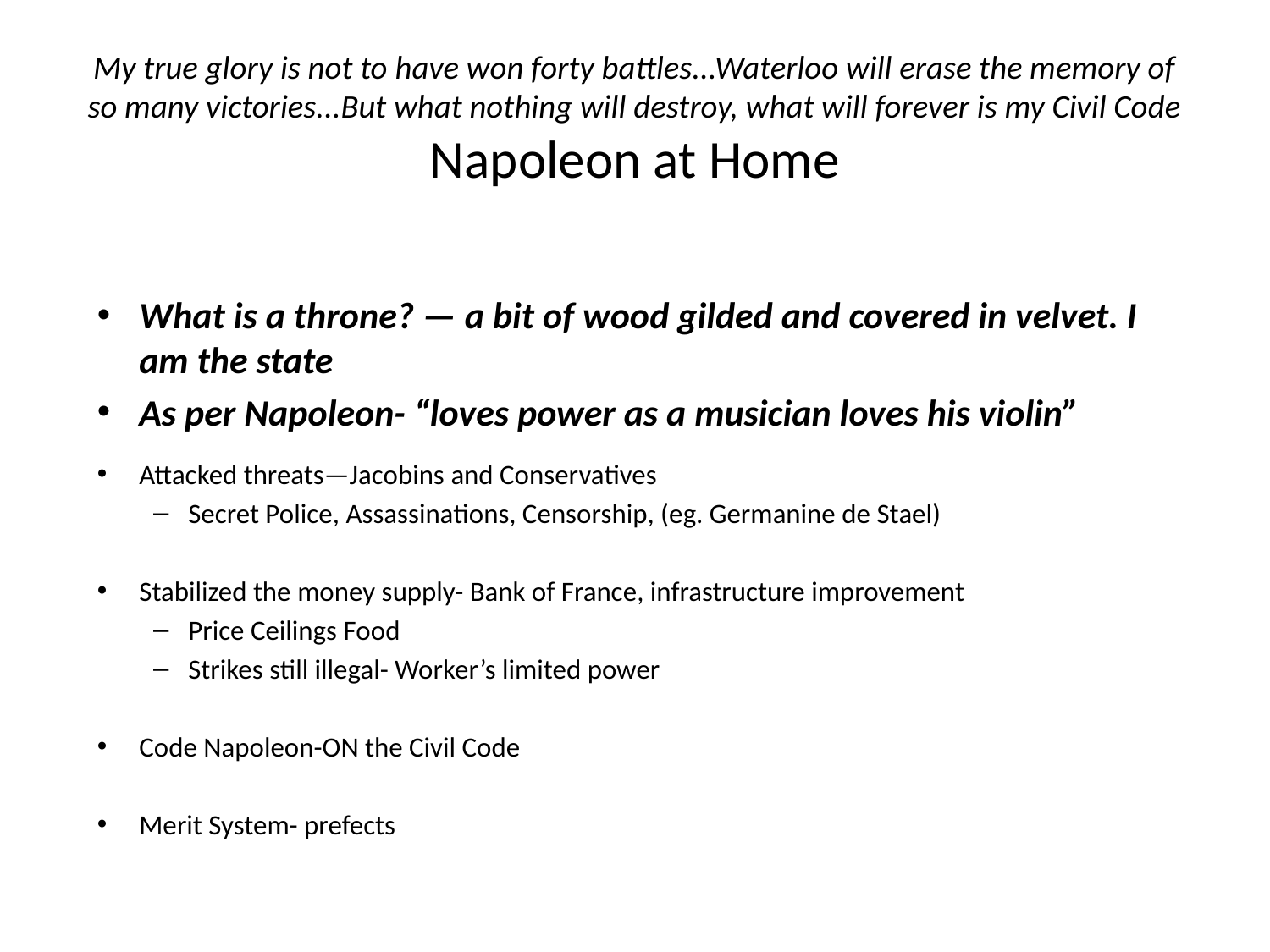

# My true glory is not to have won forty battles...Waterloo will erase the memory of so many victories...But what nothing will destroy, what will forever is my Civil Code Napoleon at Home
What is a throne? — a bit of wood gilded and covered in velvet. I am the state
As per Napoleon- “loves power as a musician loves his violin”

Attacked threats—Jacobins and Conservatives
Secret Police, Assassinations, Censorship, (eg. Germanine de Stael)

Stabilized the money supply- Bank of France, infrastructure improvement
Price Ceilings Food
Strikes still illegal- Worker’s limited power

Code Napoleon-ON the Civil Code

Merit System- prefects